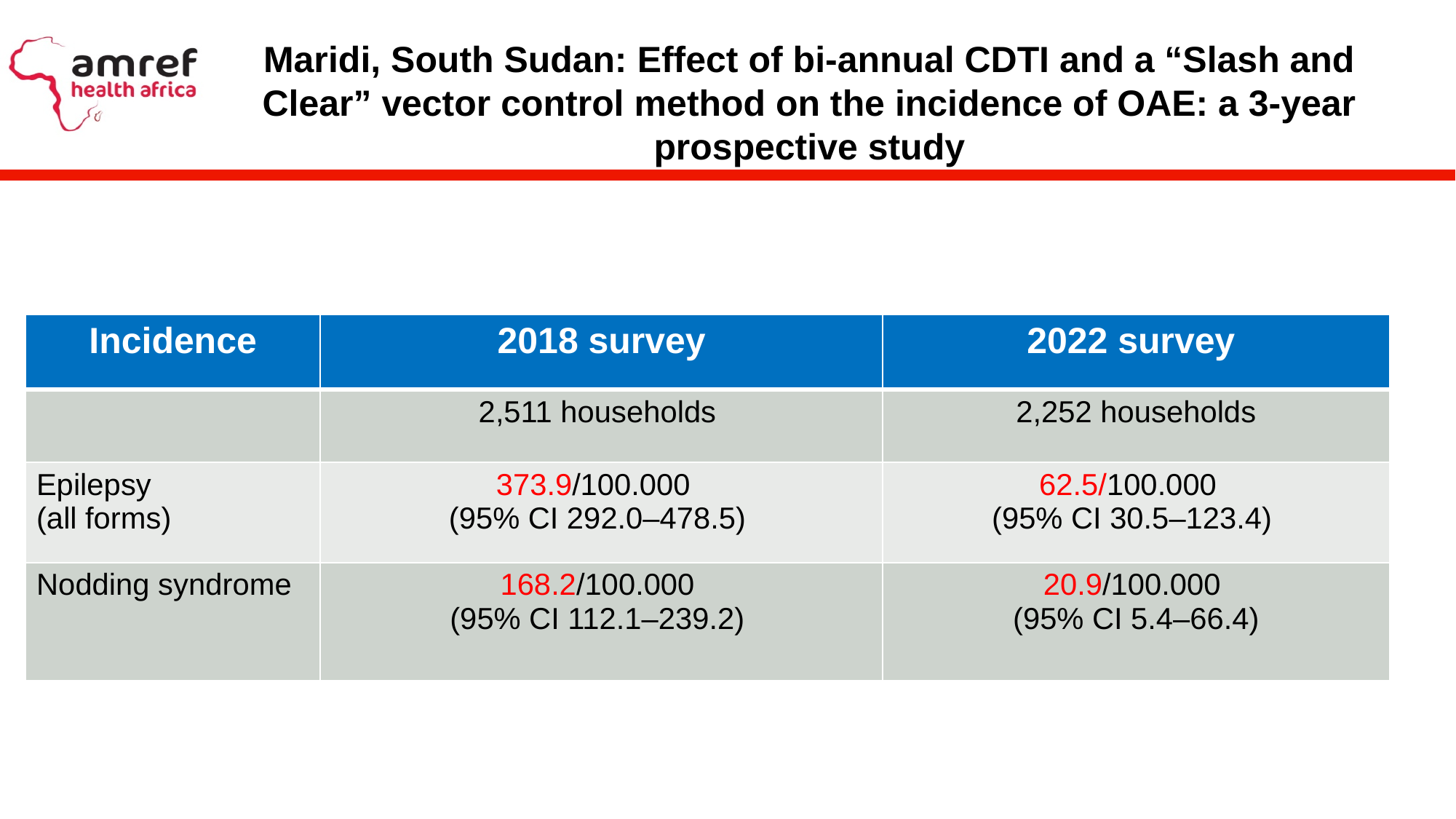

# Maridi, South Sudan: Effect of bi-annual CDTI and a “Slash and Clear” vector control method on the incidence of OAE: a 3-year prospective study
| Incidence | 2018 survey | 2022 survey |
| --- | --- | --- |
|  | 2,511 households | 2,252 households |
| Epilepsy (all forms) | 373.9/100.000 (95% CI 292.0–478.5) | 62.5/100.000 (95% CI 30.5–123.4) |
| Nodding syndrome | 168.2/100.000 (95% CI 112.1–239.2) | 20.9/100.000 (95% CI 5.4–66.4) |
14